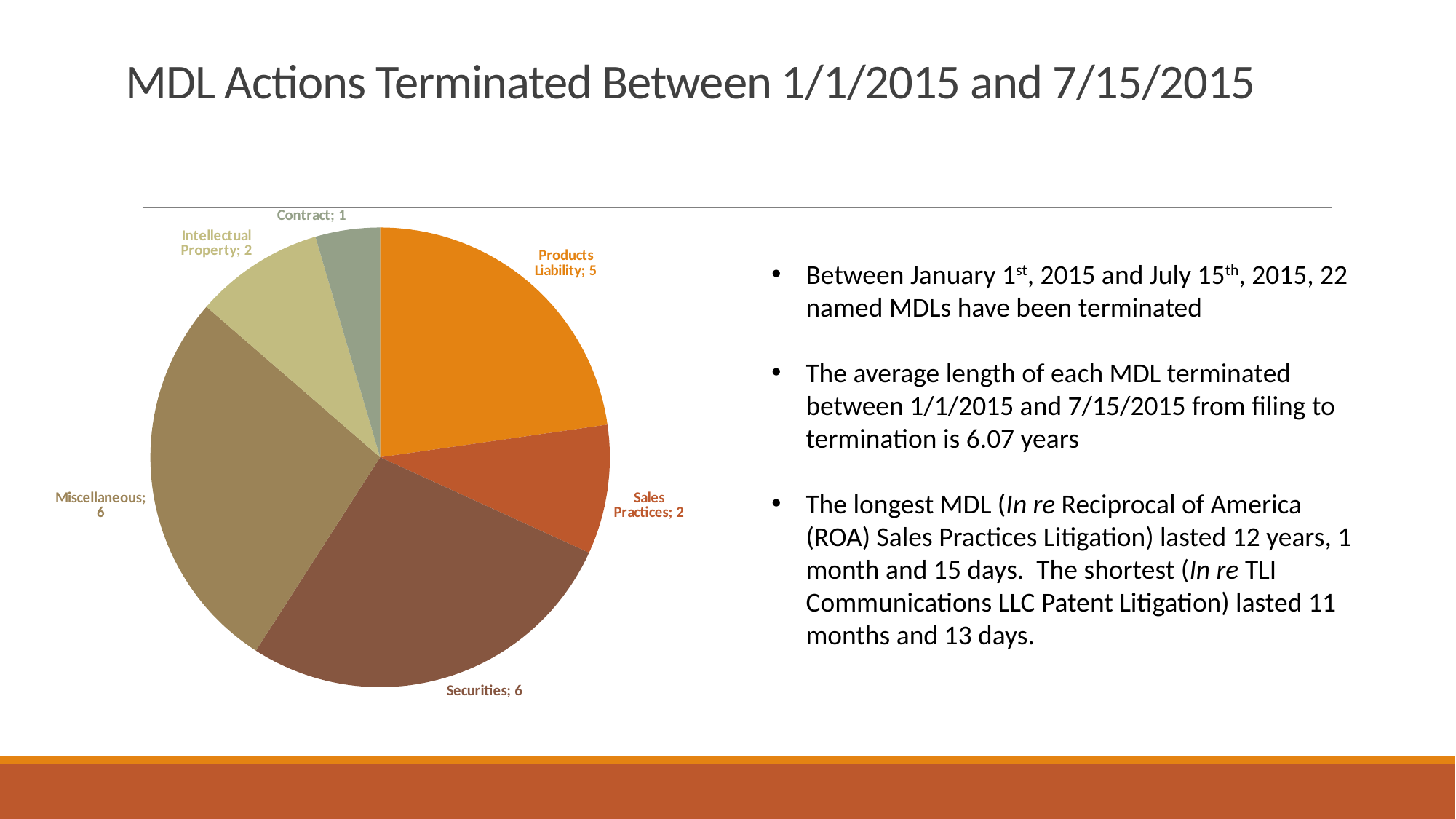

# MDL Actions Terminated Between 1/1/2015 and 7/15/2015

### Chart

| Category |  |
|---|---|
| Products Liability | 5.0 |
| Sales Practices | 2.0 |
| Securities | 6.0 |
| Miscellaneous | 6.0 |
| Intellectual Property | 2.0 |
| Contract | 1.0 |
Between January 1st, 2015 and July 15th, 2015, 22 named MDLs have been terminated

The average length of each MDL terminated between 1/1/2015 and 7/15/2015 from filing to termination is 6.07 years

The longest MDL (In re Reciprocal of America (ROA) Sales Practices Litigation) lasted 12 years, 1 month and 15 days.  The shortest (In re TLI Communications LLC Patent Litigation) lasted 11 months and 13 days.